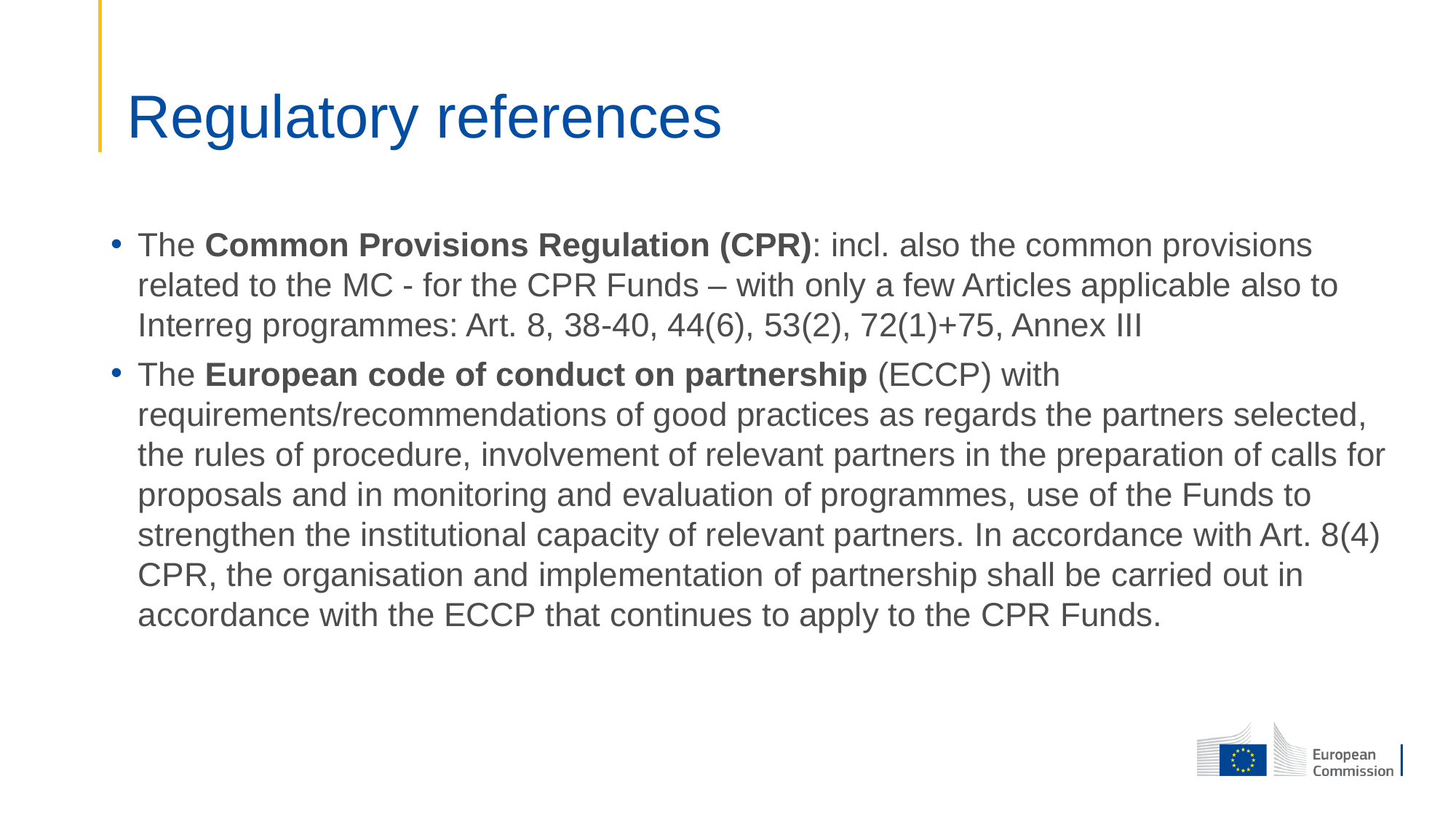

# Regulatory references
The Common Provisions Regulation (CPR): incl. also the common provisions related to the MC - for the CPR Funds – with only a few Articles applicable also to Interreg programmes: Art. 8, 38-40, 44(6), 53(2), 72(1)+75, Annex III
The European code of conduct on partnership (ECCP) with requirements/recommendations of good practices as regards the partners selected, the rules of procedure, involvement of relevant partners in the preparation of calls for proposals and in monitoring and evaluation of programmes, use of the Funds to strengthen the institutional capacity of relevant partners. In accordance with Art. 8(4) CPR, the organisation and implementation of partnership shall be carried out in accordance with the ECCP that continues to apply to the CPR Funds.